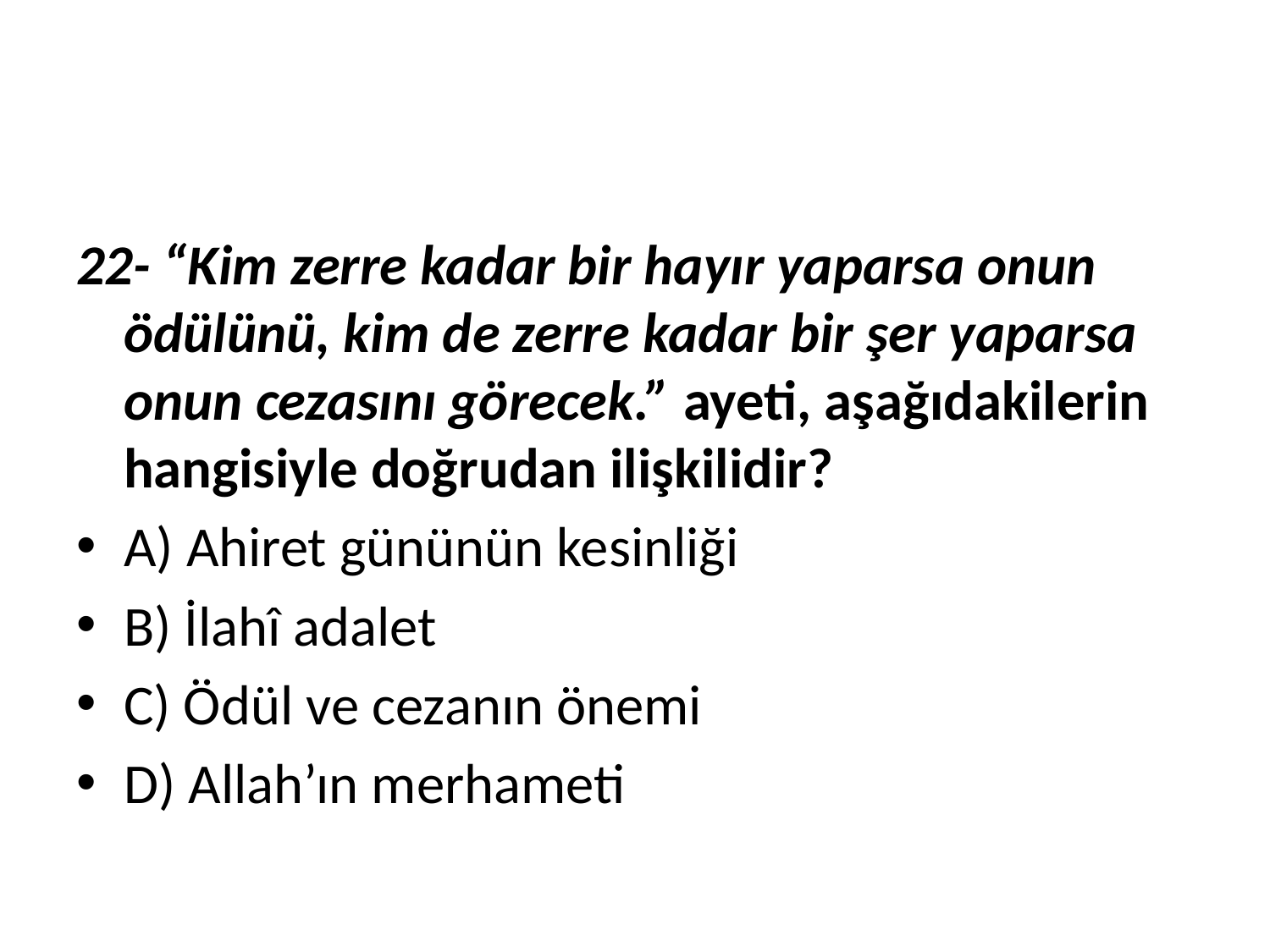

#
22- “Kim zerre kadar bir hayır yaparsa onun ödülünü, kim de zerre kadar bir şer yaparsa onun cezasını görecek.” ayeti, aşağıdakilerin hangisiyle doğrudan ilişkilidir?
A) Ahiret gününün kesinliği
B) İlahî adalet
C) Ödül ve cezanın önemi
D) Allah’ın merhameti